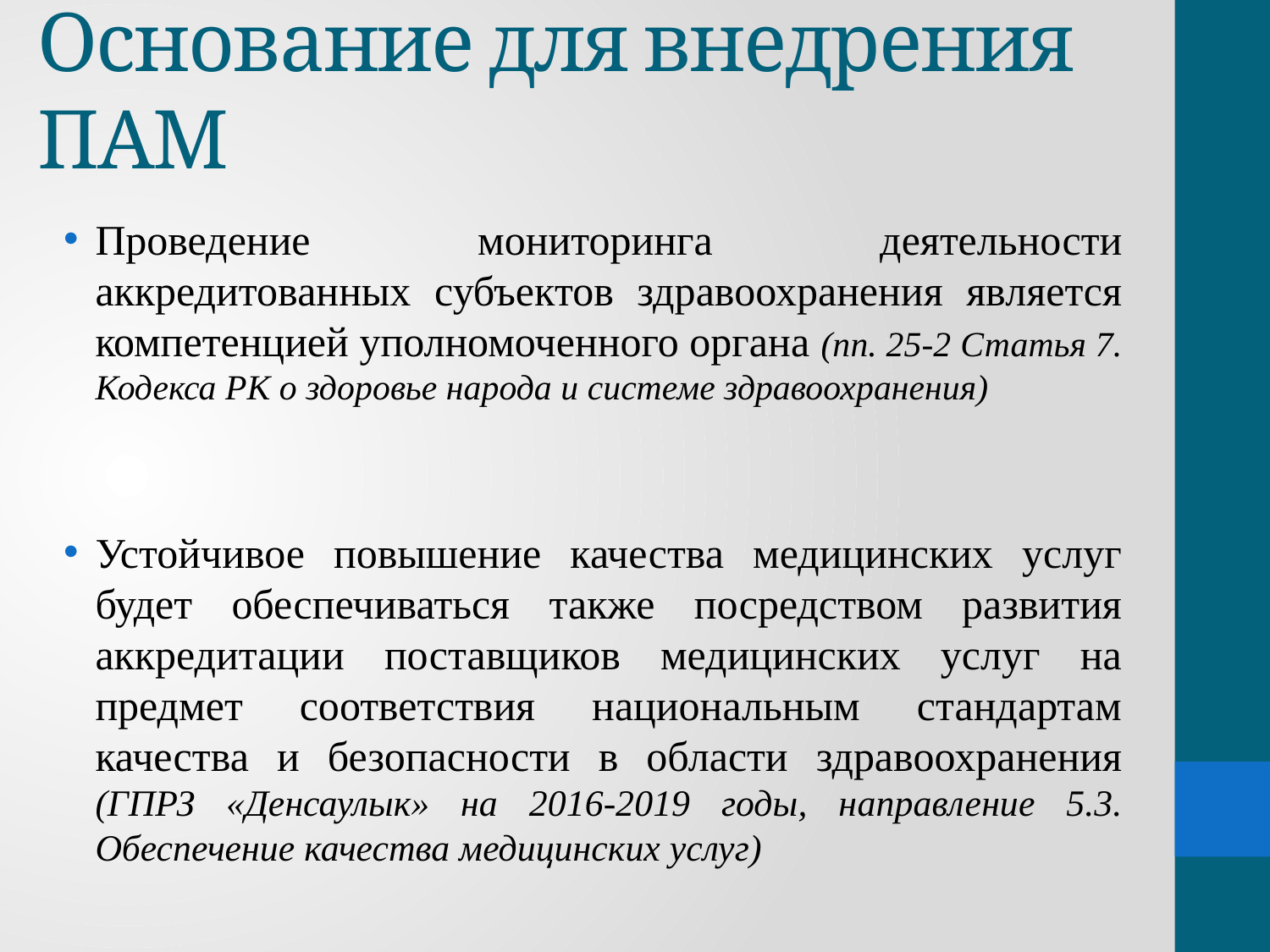

# Основание для внедрения ПАМ
Проведение мониторинга деятельности аккредитованных субъектов здравоохранения является компетенцией уполномоченного органа (пп. 25-2 Статья 7. Кодекса РК о здоровье народа и системе здравоохранения)

Устойчивое повышение качества медицинских услуг будет обеспечиваться также посредством развития аккредитации поставщиков медицинских услуг на предмет соответствия национальным стандартам качества и безопасности в области здравоохранения (ГПРЗ «Денсаулык» на 2016-2019 годы, направление 5.3. Обеспечение качества медицинских услуг)